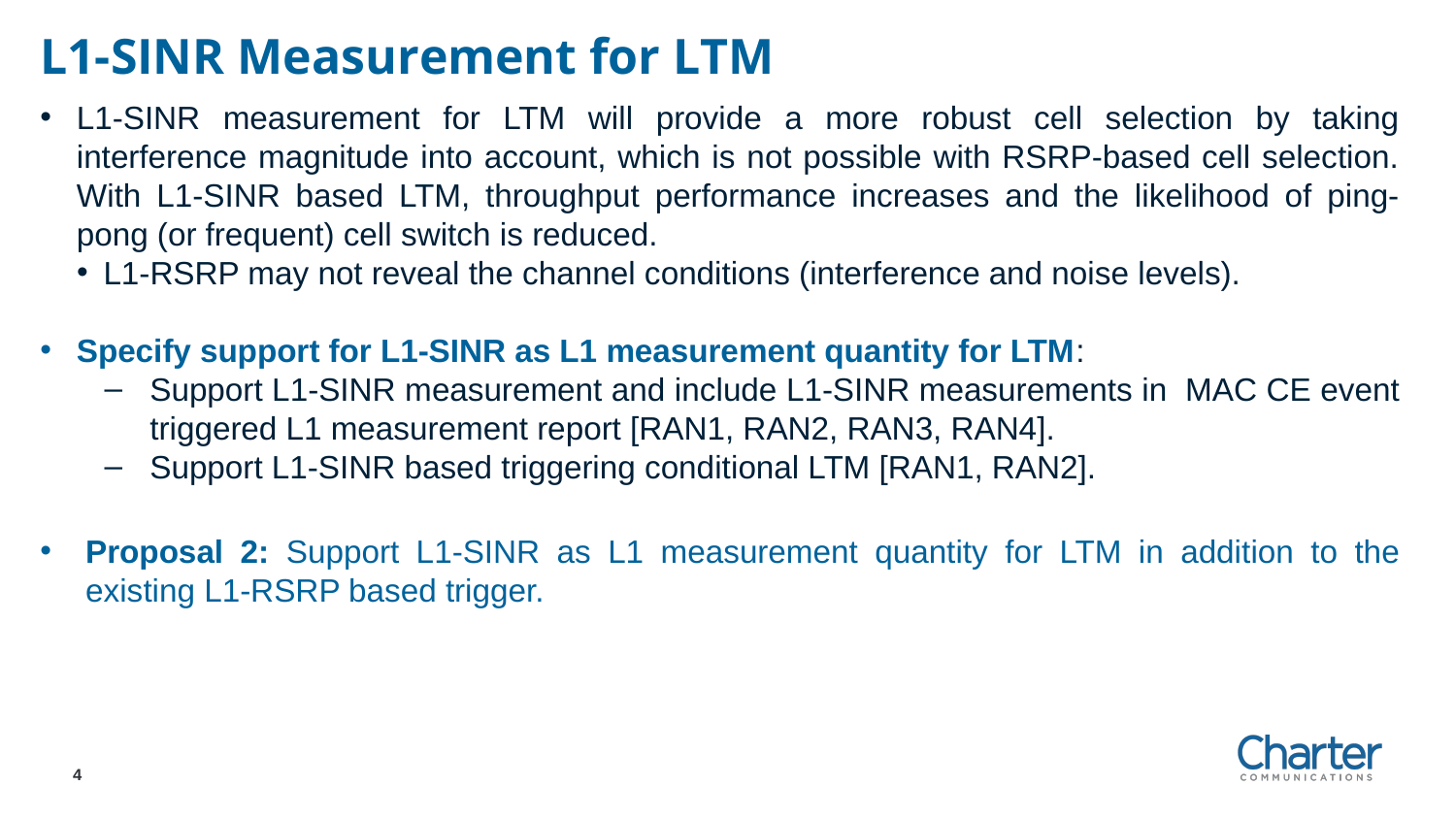

# L1-SINR Measurement for LTM
L1-SINR measurement for LTM will provide a more robust cell selection by taking interference magnitude into account, which is not possible with RSRP-based cell selection. With L1-SINR based LTM, throughput performance increases and the likelihood of ping-pong (or frequent) cell switch is reduced.
L1-RSRP may not reveal the channel conditions (interference and noise levels).

Specify support for L1-SINR as L1 measurement quantity for LTM:
Support L1-SINR measurement and include L1-SINR measurements in  MAC CE event triggered L1 measurement report [RAN1, RAN2, RAN3, RAN4].
Support L1-SINR based triggering conditional LTM [RAN1, RAN2].

Proposal 2: Support L1-SINR as L1 measurement quantity for LTM in addition to the existing L1-RSRP based trigger.

4